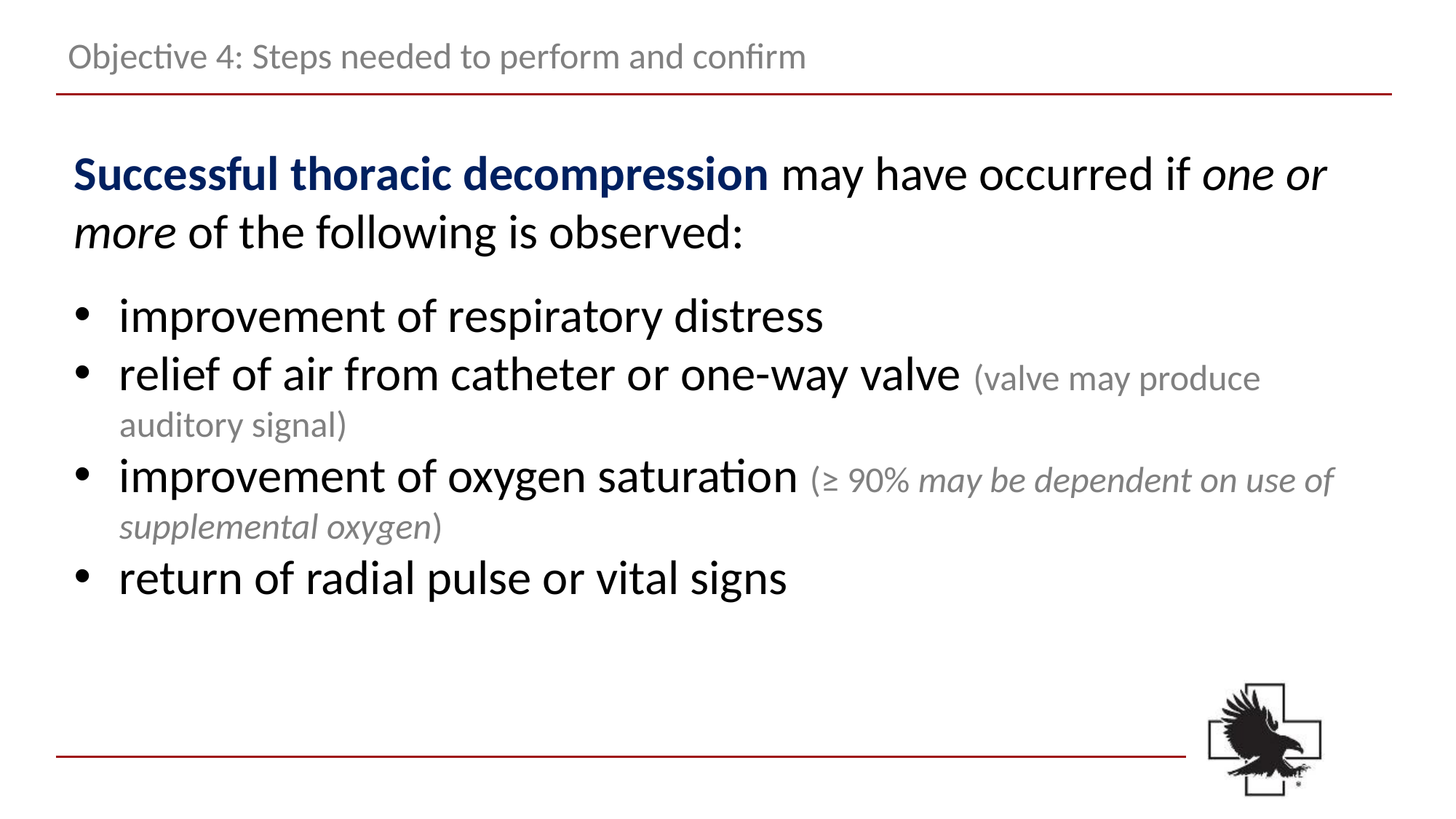

Objective 4: Steps needed to perform and confirm
Successful thoracic decompression may have occurred if one or more of the following is observed:

improvement of respiratory distress
relief of air from catheter or one-way valve (valve may produce auditory signal)
improvement of oxygen saturation (≥ 90% may be dependent on use of supplemental oxygen)
return of radial pulse or vital signs